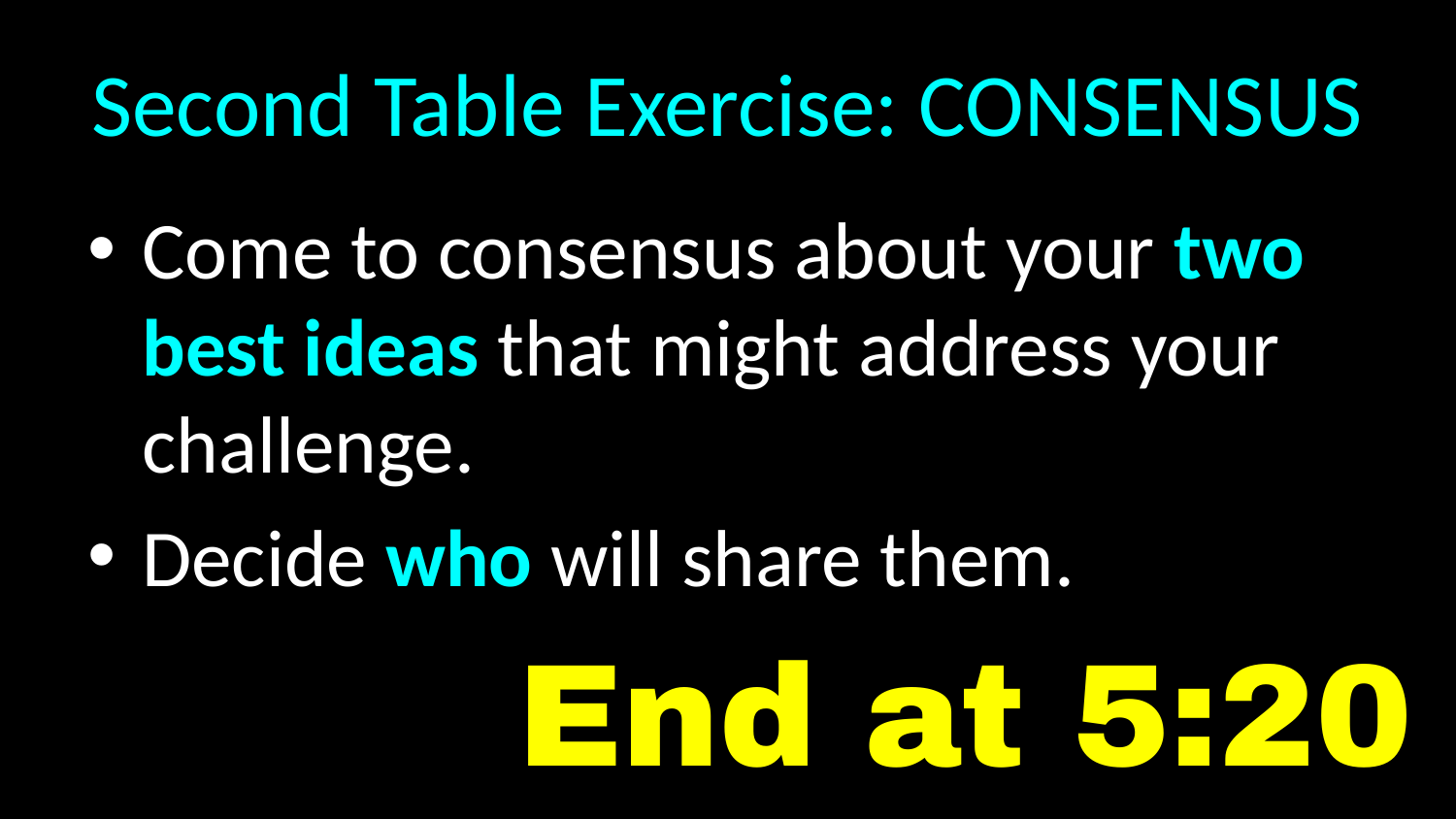

# Second Table Exercise: CONSENSUS
Come to consensus about your two best ideas that might address your challenge.
Decide who will share them.
 End at 5:20